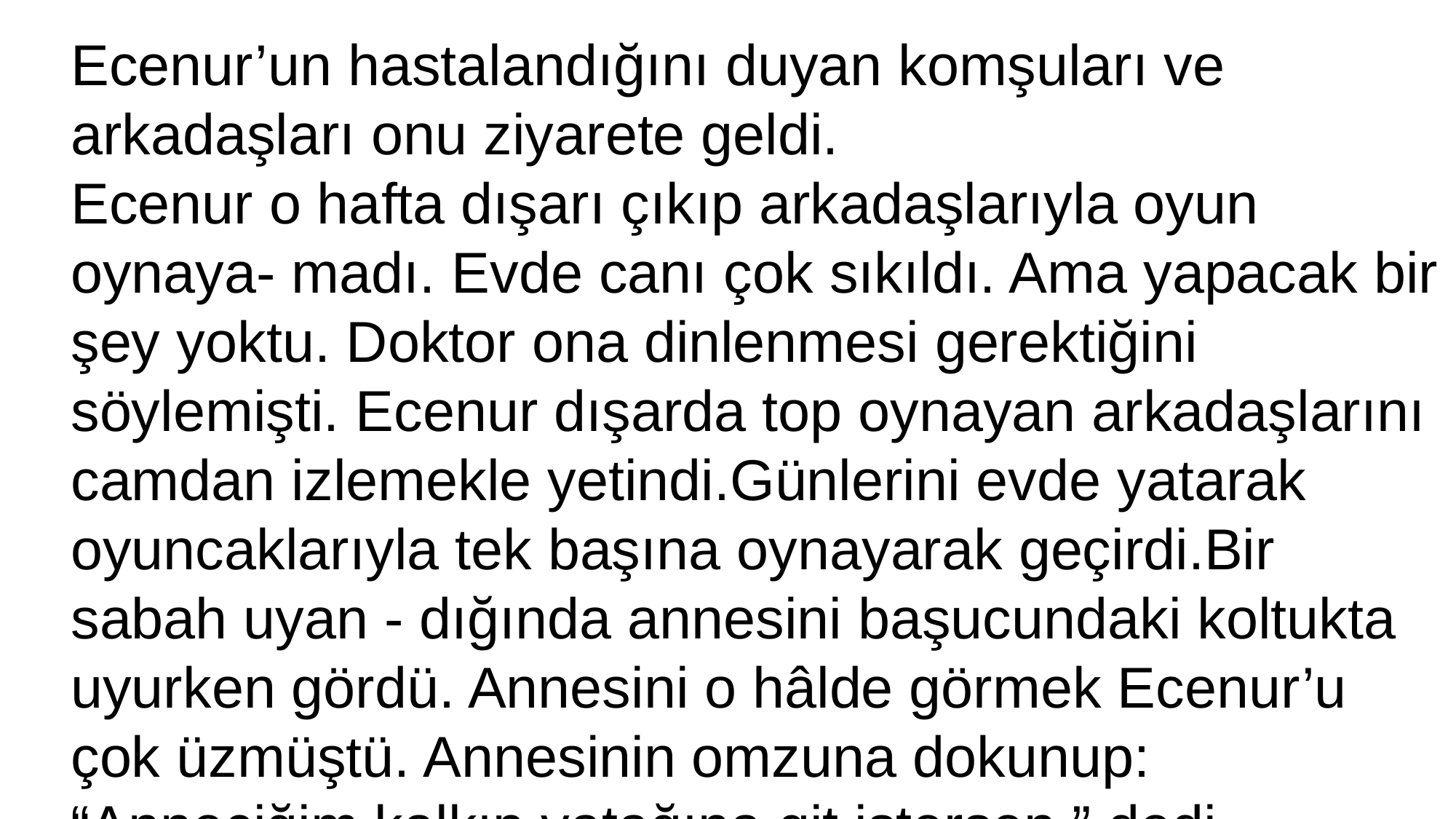

Ecenur’un hastalandığını duyan komşuları ve arkadaşları onu ziyarete geldi.
Ecenur o hafta dışarı çıkıp arkadaşlarıyla oyun oynaya- madı. Evde canı çok sıkıldı. Ama yapacak bir şey yoktu. Doktor ona dinlenmesi gerektiğini söylemişti. Ecenur dışarda top oynayan arkadaşlarını camdan izlemekle yetindi.Günlerini evde yatarak oyuncaklarıyla tek başına oynayarak geçirdi.Bir sabah uyan - dığında annesini başucundaki koltukta uyurken gördü. Annesini o hâlde görmek Ecenur’u çok üzmüştü. Annesinin omzuna dokunup: “Anneciğim kalkıp yatağına git istersen.” dedi.